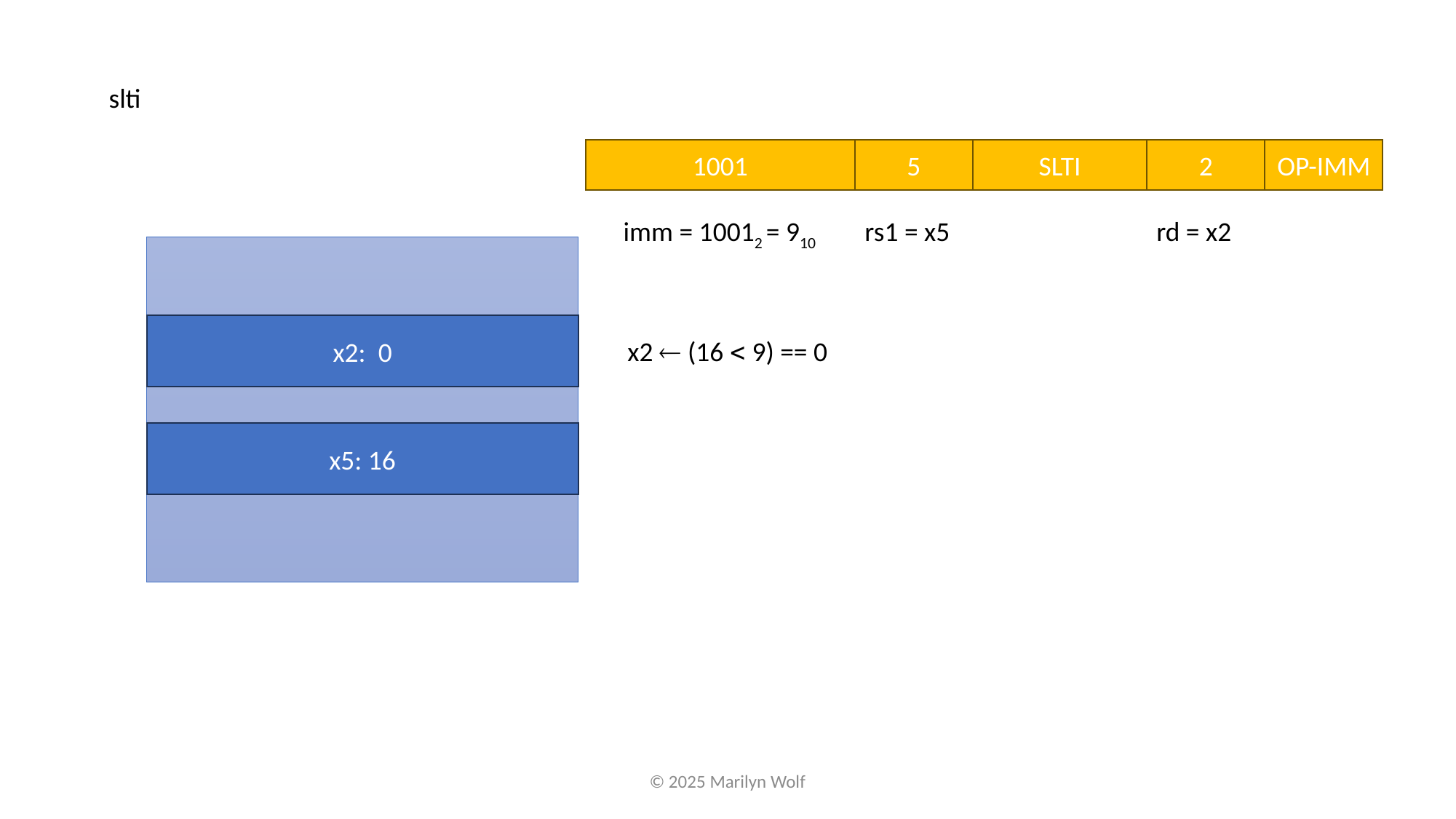

slti
2
OP-IMM
5
SLTI
1001
imm = 10012 = 910
rs1 = x5
rd = x2

x2:  0
x2 ← (16 < 9) == 0
x5: 16
© 2025 Marilyn Wolf